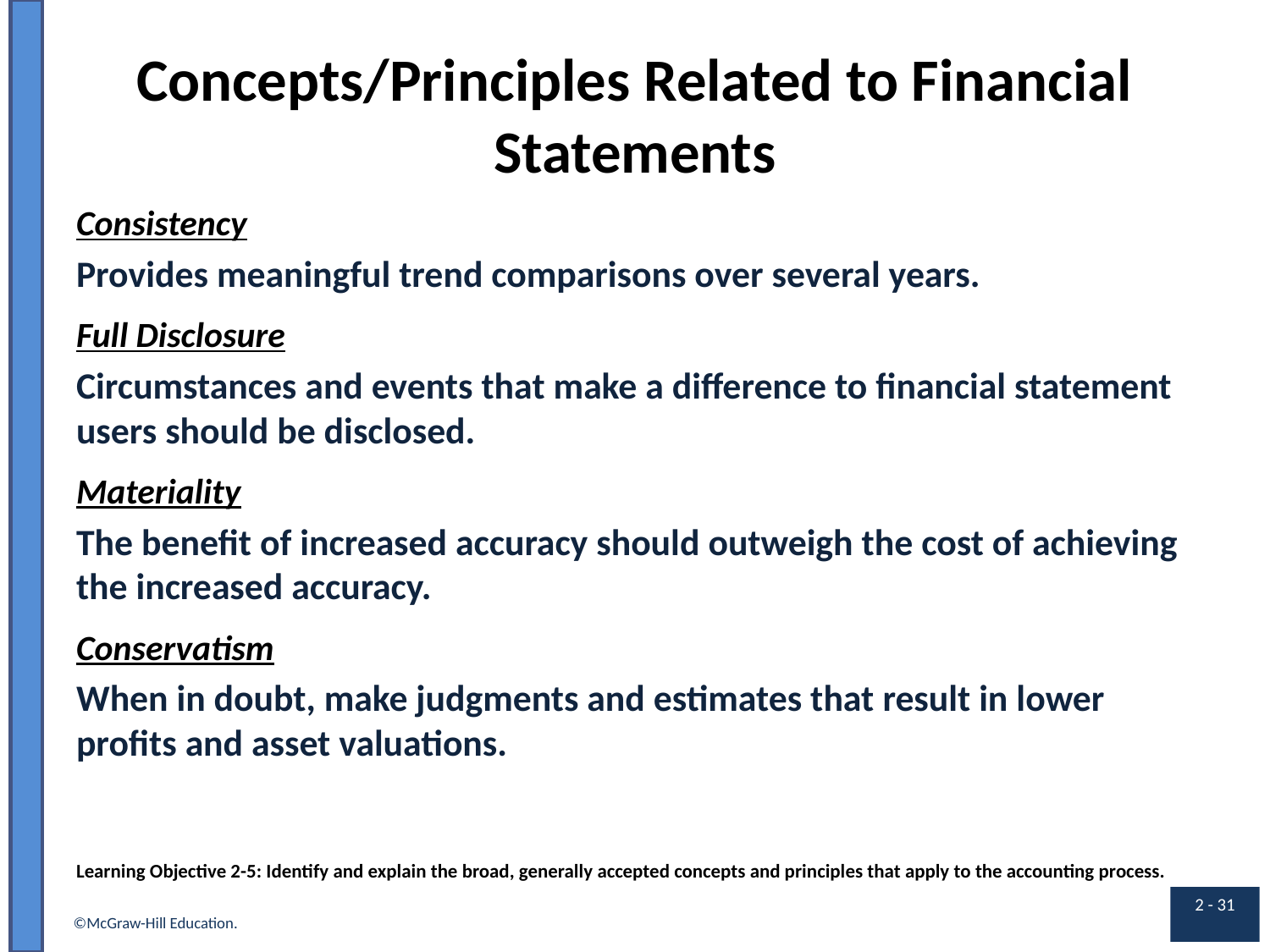

# Concepts/Principles Related to Financial Statements
Consistency
Provides meaningful trend comparisons over several years.
Full Disclosure
Circumstances and events that make a difference to financial statement users should be disclosed.
Materiality
The benefit of increased accuracy should outweigh the cost of achieving the increased accuracy.
Conservatism
When in doubt, make judgments and estimates that result in lower profits and asset valuations.
Learning Objective 2-5: Identify and explain the broad, generally accepted concepts and principles that apply to the accounting process.